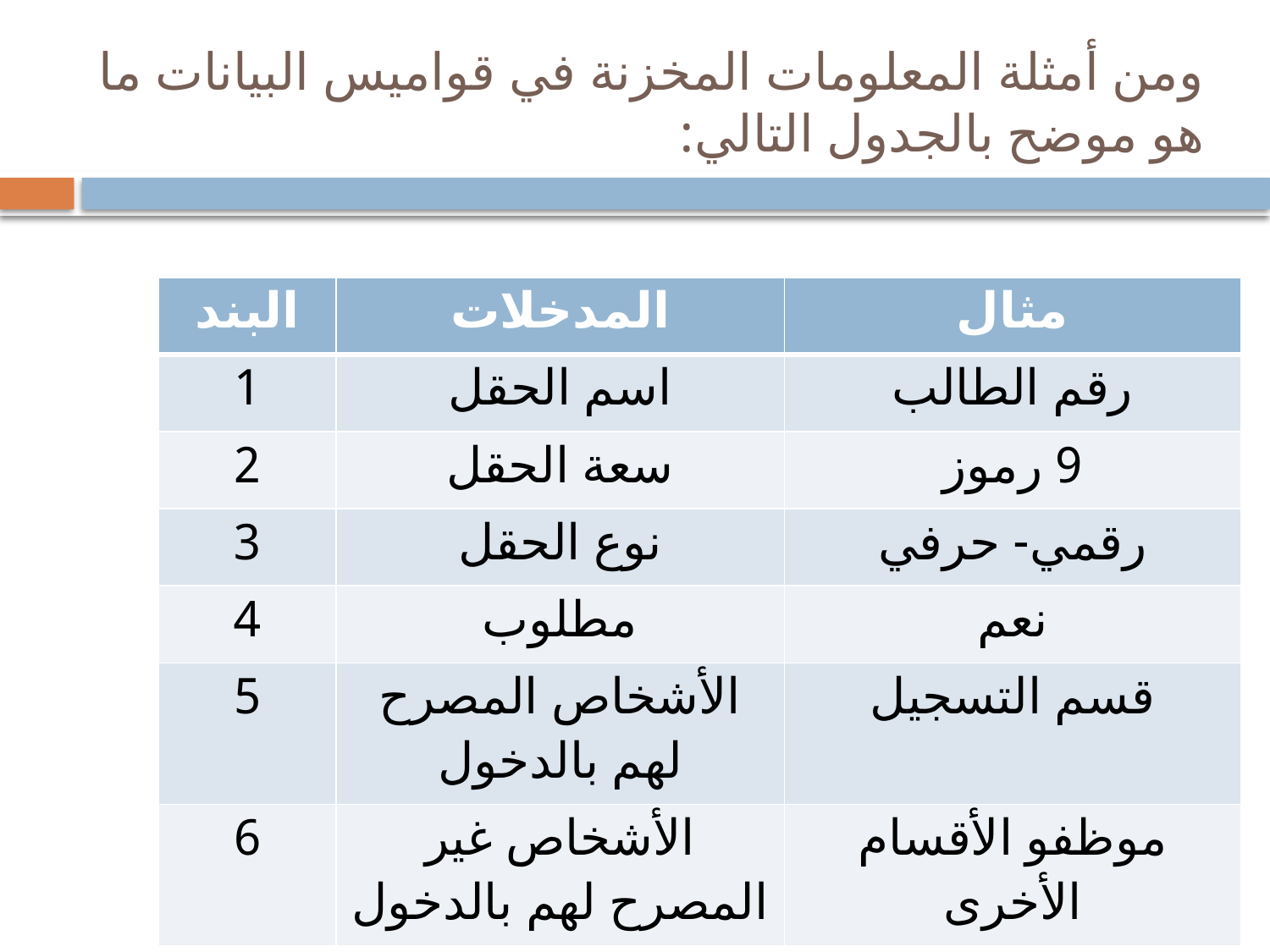

# ومن أمثلة المعلومات المخزنة في قواميس البيانات ما هو موضح بالجدول التالي:
| البند | المدخلات | مثال |
| --- | --- | --- |
| 1 | اسم الحقل | رقم الطالب |
| 2 | سعة الحقل | 9 رموز |
| 3 | نوع الحقل | رقمي- حرفي |
| 4 | مطلوب | نعم |
| 5 | الأشخاص المصرح لهم بالدخول | قسم التسجيل |
| 6 | الأشخاص غير المصرح لهم بالدخول | موظفو الأقسام الأخرى |